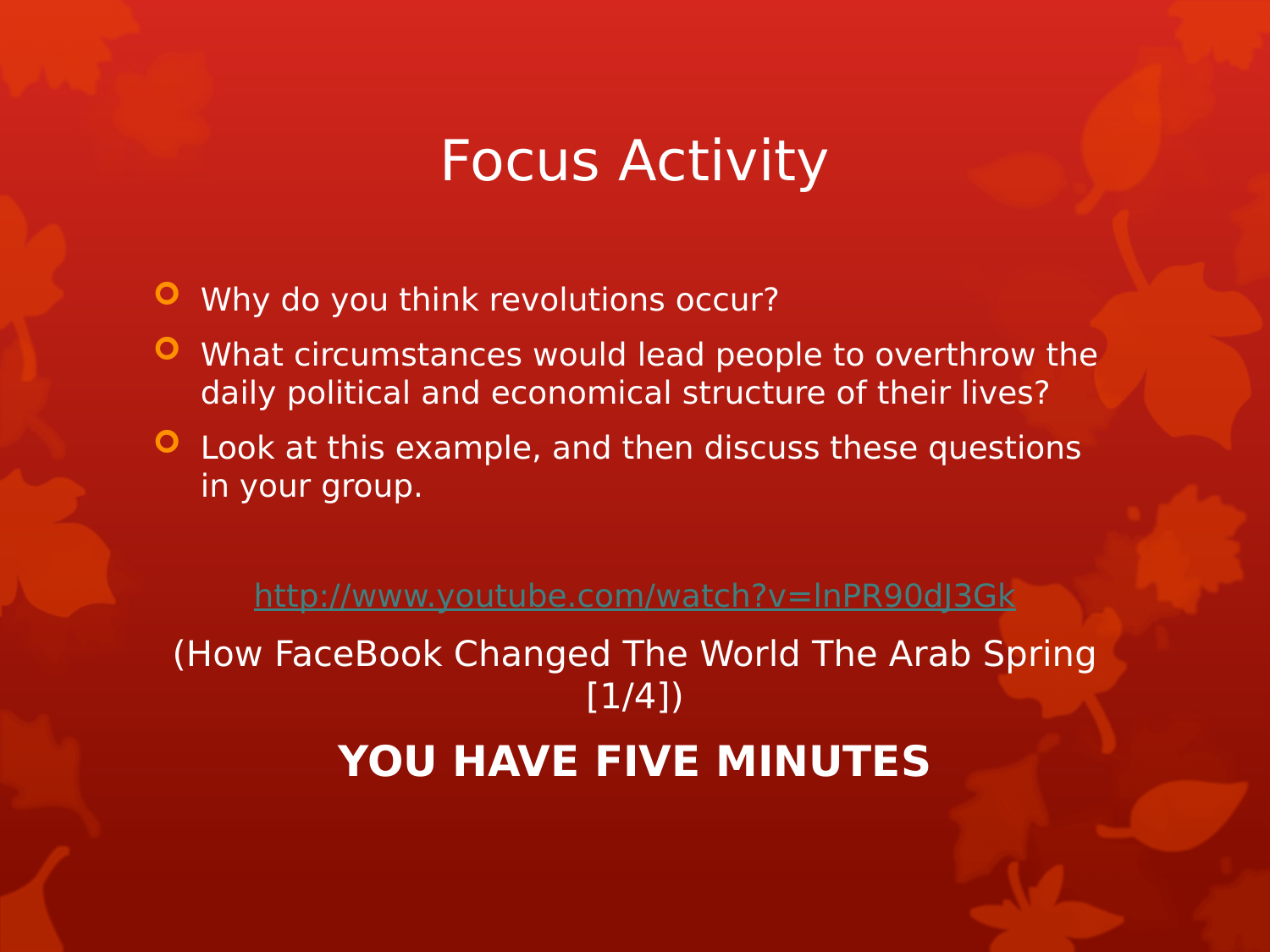

# Focus Activity
Why do you think revolutions occur?
What circumstances would lead people to overthrow the daily political and economical structure of their lives?
Look at this example, and then discuss these questions in your group.

http://www.youtube.com/watch?v=lnPR90dJ3Gk
(How FaceBook Changed The World The Arab Spring [1/4])
YOU HAVE FIVE MINUTES